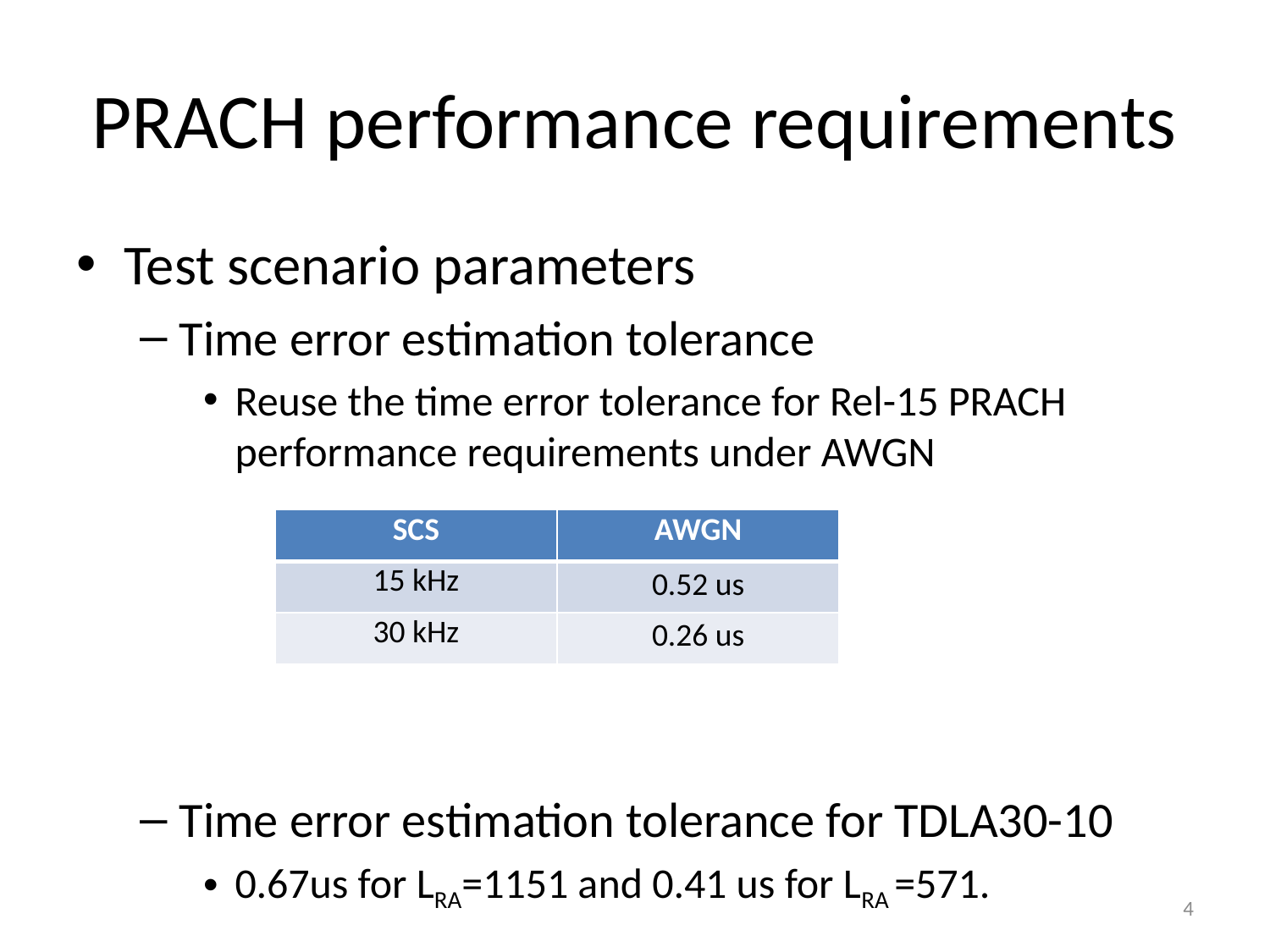

# PRACH performance requirements
Test scenario parameters
Time error estimation tolerance
Reuse the time error tolerance for Rel-15 PRACH performance requirements under AWGN

Time error estimation tolerance for TDLA30-10
0.67us for LRA=1151 and 0.41 us for LRA =571.

| SCS | AWGN |
| --- | --- |
| 15 kHz | 0.52 us |
| 30 kHz | 0.26 us |
4